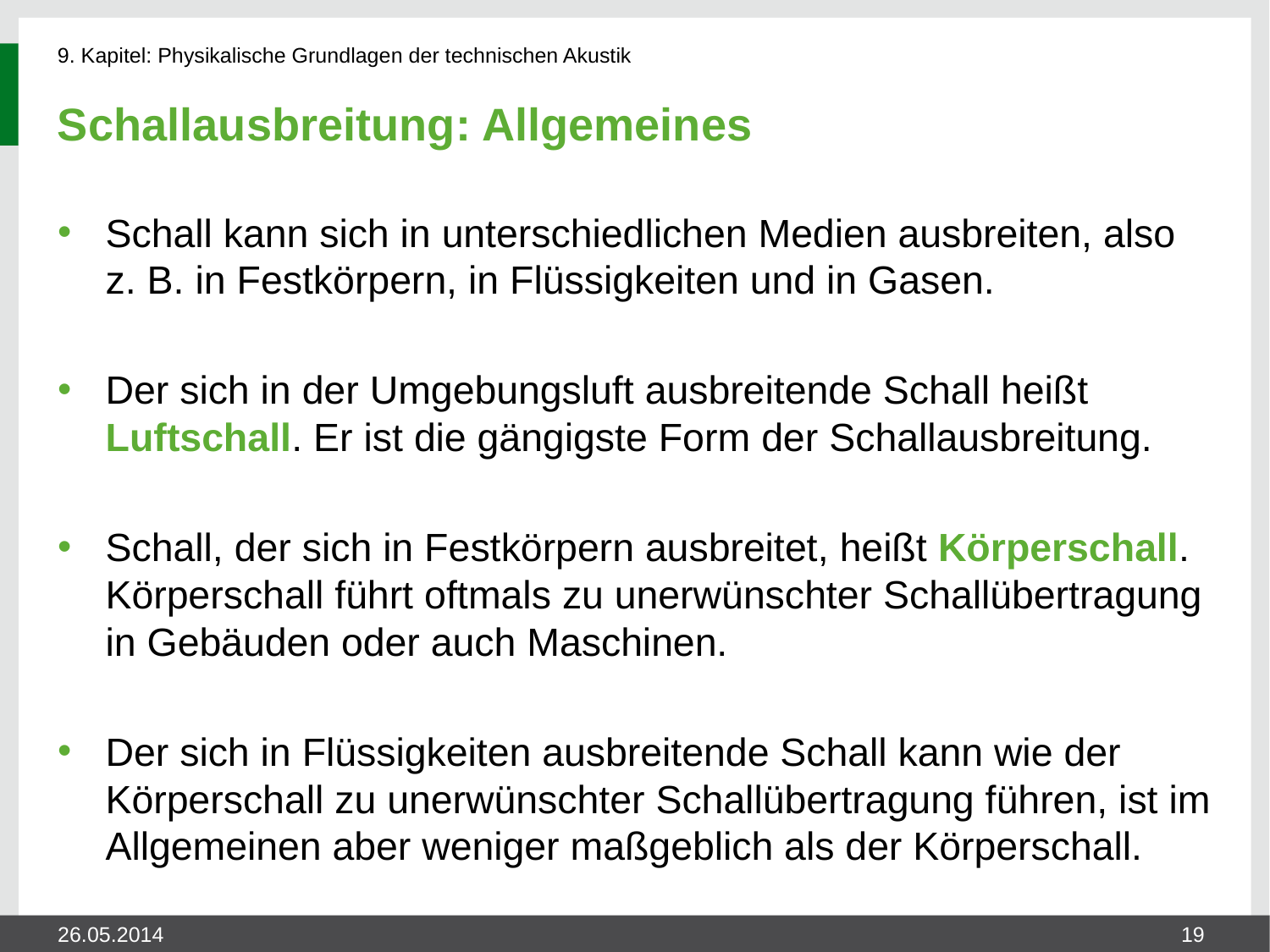

# Schallausbreitung: Allgemeines
Schall kann sich in unterschiedlichen Medien ausbreiten, also
z. B. in Festkörpern, in Flüssigkeiten und in Gasen.

Der sich in der Umgebungsluft ausbreitende Schall heißt Luftschall. Er ist die gängigste Form der Schallausbreitung.

Schall, der sich in Festkörpern ausbreitet, heißt Körperschall. Körperschall führt oftmals zu unerwünschter Schallübertragung in Gebäuden oder auch Maschinen.

Der sich in Flüssigkeiten ausbreitende Schall kann wie der Körperschall zu unerwünschter Schallübertragung führen, ist im Allgemeinen aber weniger maßgeblich als der Körperschall.
26.05.2014
19